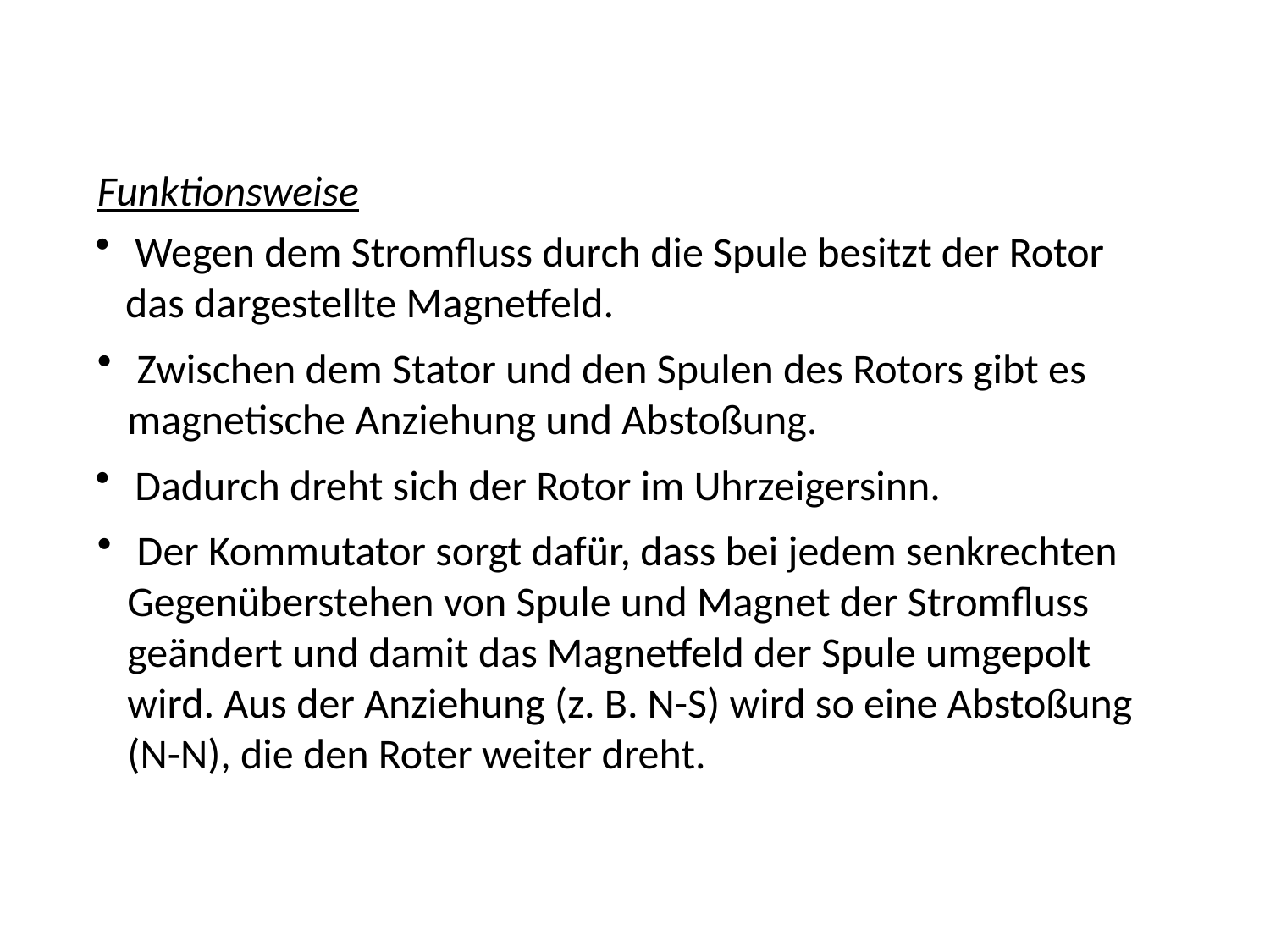

Funktionsweise
 Wegen dem Stromfluss durch die Spule besitzt der Rotor das dargestellte Magnetfeld.
 Zwischen dem Stator und den Spulen des Rotors gibt es magnetische Anziehung und Abstoßung.
 Dadurch dreht sich der Rotor im Uhrzeigersinn.
 Der Kommutator sorgt dafür, dass bei jedem senkrechten Gegenüberstehen von Spule und Magnet der Stromfluss geändert und damit das Magnetfeld der Spule umgepolt wird. Aus der Anziehung (z. B. N-S) wird so eine Abstoßung (N-N), die den Roter weiter dreht.